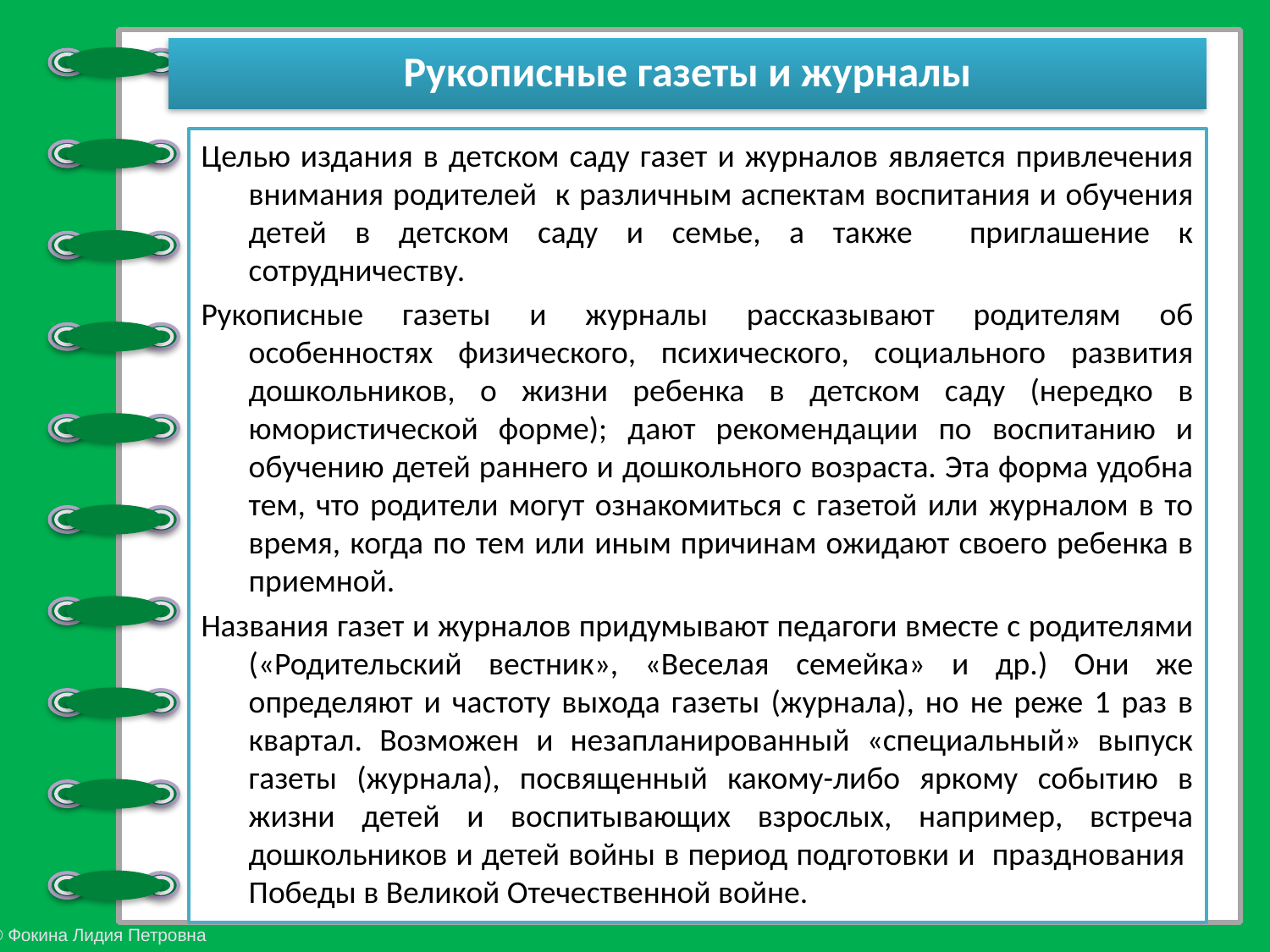

# Рукописные газеты и журналы
Целью издания в детском саду газет и журналов является привлечения внимания родителей  к различным аспектам воспитания и обучения детей в детском саду и семье, а также  приглашение к сотрудничеству.
Рукописные газеты и журналы рассказывают родителям об особенностях физического, психического, социального развития дошкольников, о жизни ребенка в детском саду (нередко в юмористической форме); дают рекомендации по воспитанию и обучению детей раннего и дошкольного возраста. Эта форма удобна тем, что родители могут ознакомиться с газетой или журналом в то время, когда по тем или иным причинам ожидают своего ребенка в приемной.
Названия газет и журналов придумывают педагоги вместе с родителями («Родительский вестник», «Веселая семейка» и др.) Они же определяют и частоту выхода газеты (журнала), но не реже 1 раз в квартал. Возможен и незапланированный «специальный» выпуск газеты (журнала), посвященный какому-либо яркому событию в жизни детей и воспитывающих взрослых, например, встреча дошкольников и детей войны в период подготовки и  празднования  Победы в Великой Отечественной войне.